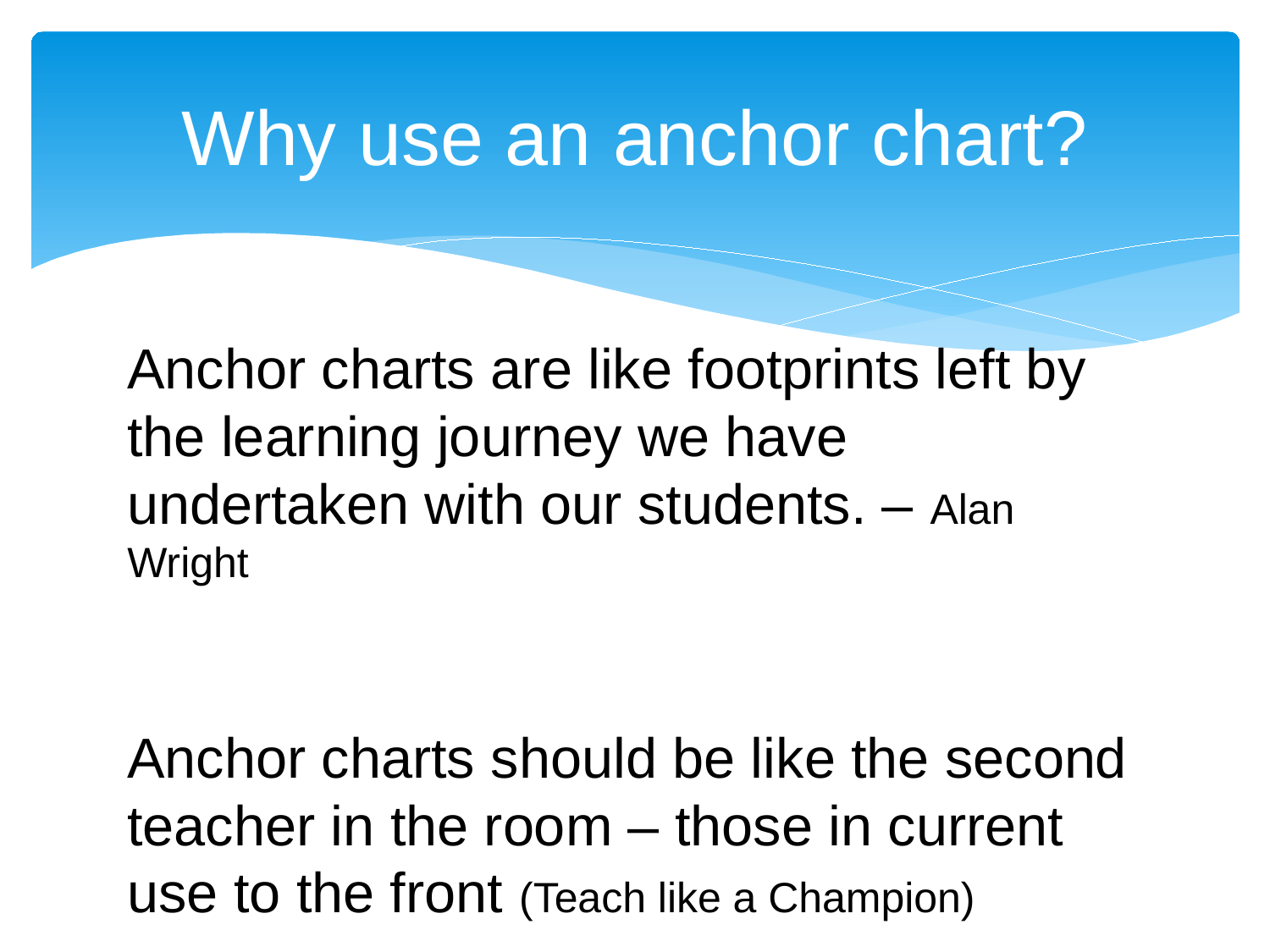

# Why use an anchor chart?
Anchor charts are like footprints left by the learning journey we have undertaken with our students. – Alan Wright

Anchor charts should be like the second teacher in the room – those in current use to the front (Teach like a Champion)